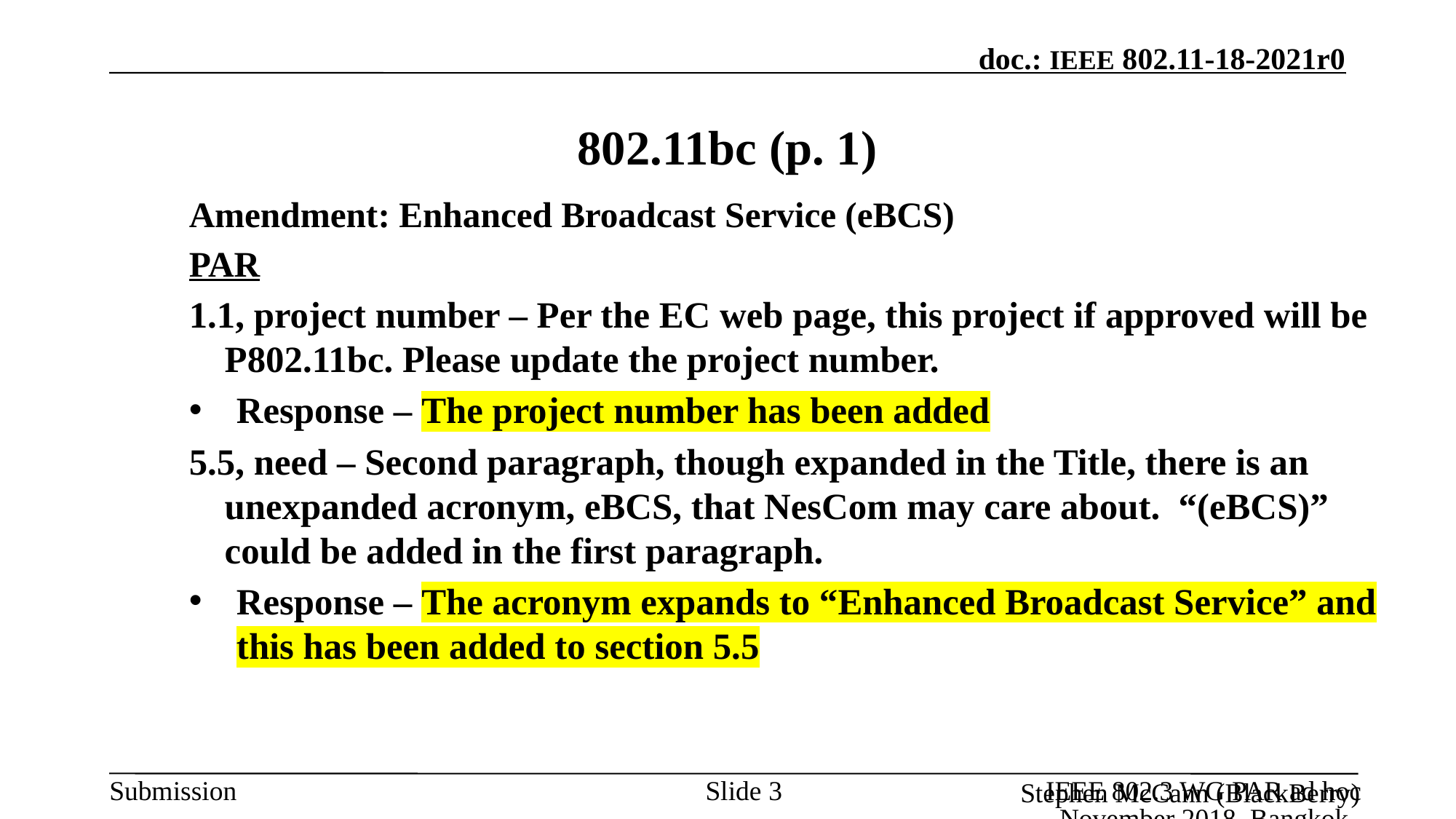

IEEE 802.3 WG PAR ad hoc, November 2018, Bangkok, Thailand
# 802.11bc (p. 1)
Amendment: Enhanced Broadcast Service (eBCS)
PAR
1.1, project number – Per the EC web page, this project if approved will be P802.11bc. Please update the project number.
Response – The project number has been added
5.5, need – Second paragraph, though expanded in the Title, there is an unexpanded acronym, eBCS, that NesCom may care about.  “(eBCS)” could be added in the first paragraph.
Response – The acronym expands to “Enhanced Broadcast Service” and this has been added to section 5.5

3
Stephen McCann (BlackBerry)